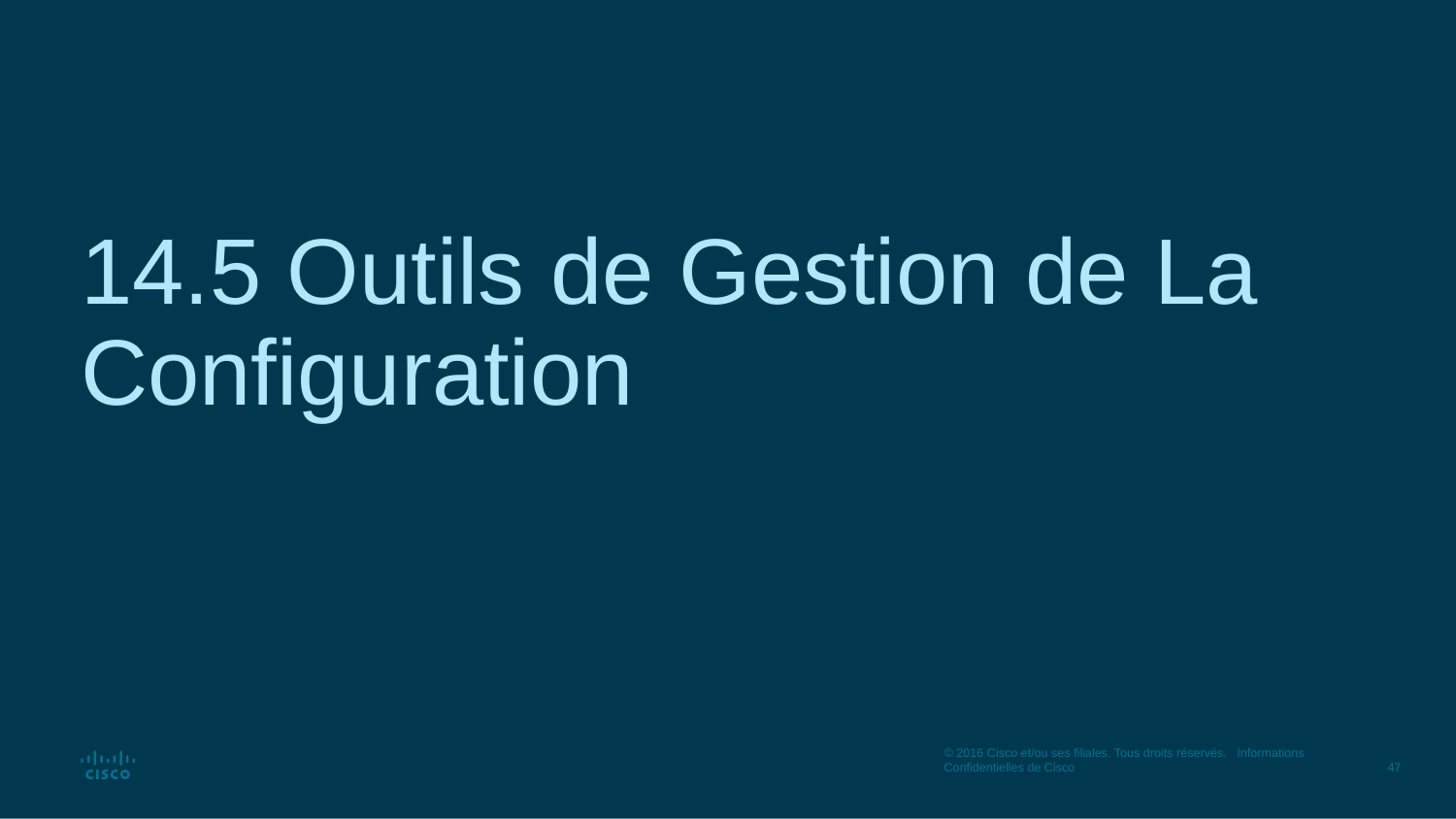

# 14.5 Outils de Gestion de La Configuration